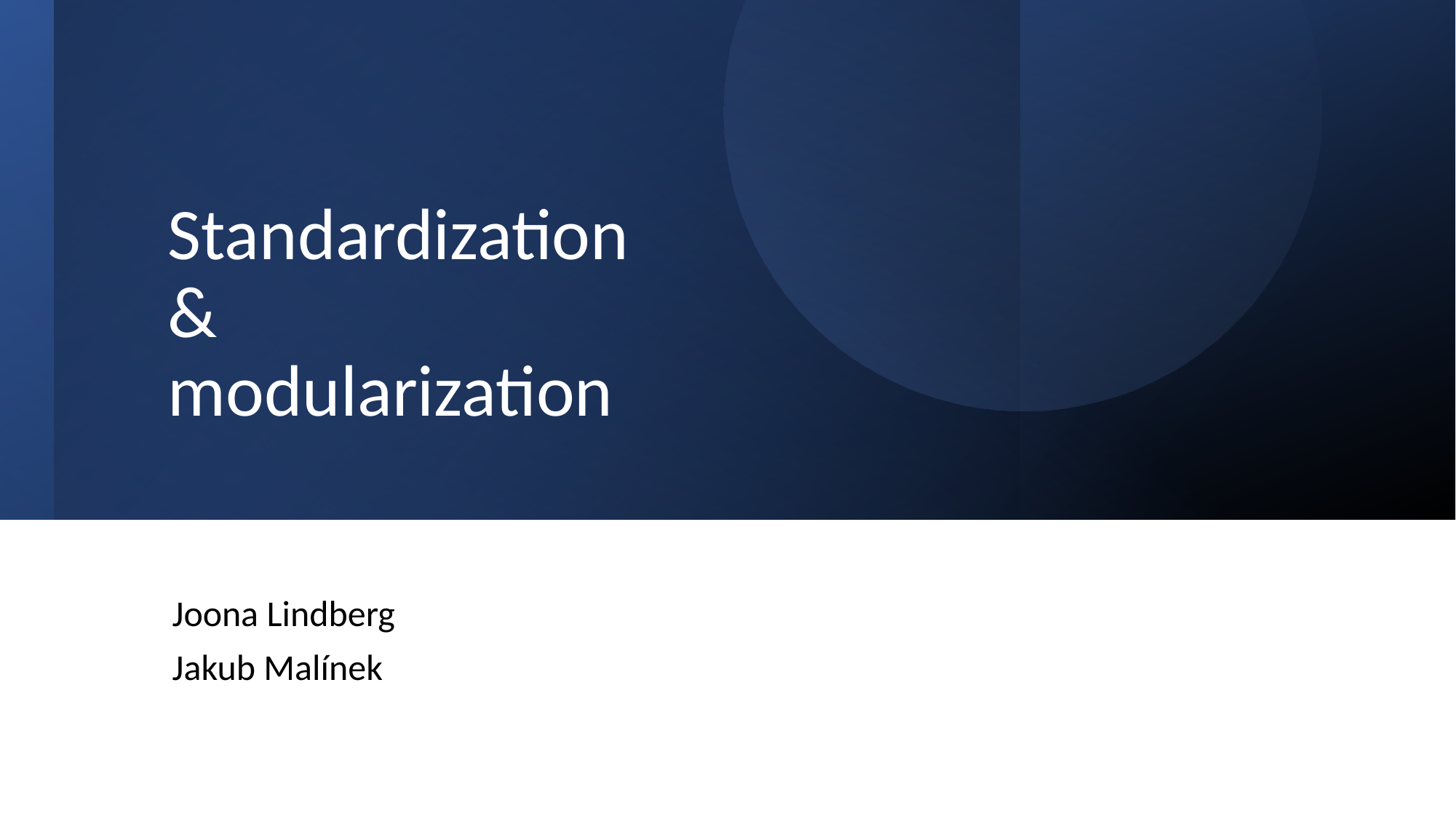

# Standardization & modularization
Joona Lindberg
Jakub Malínek